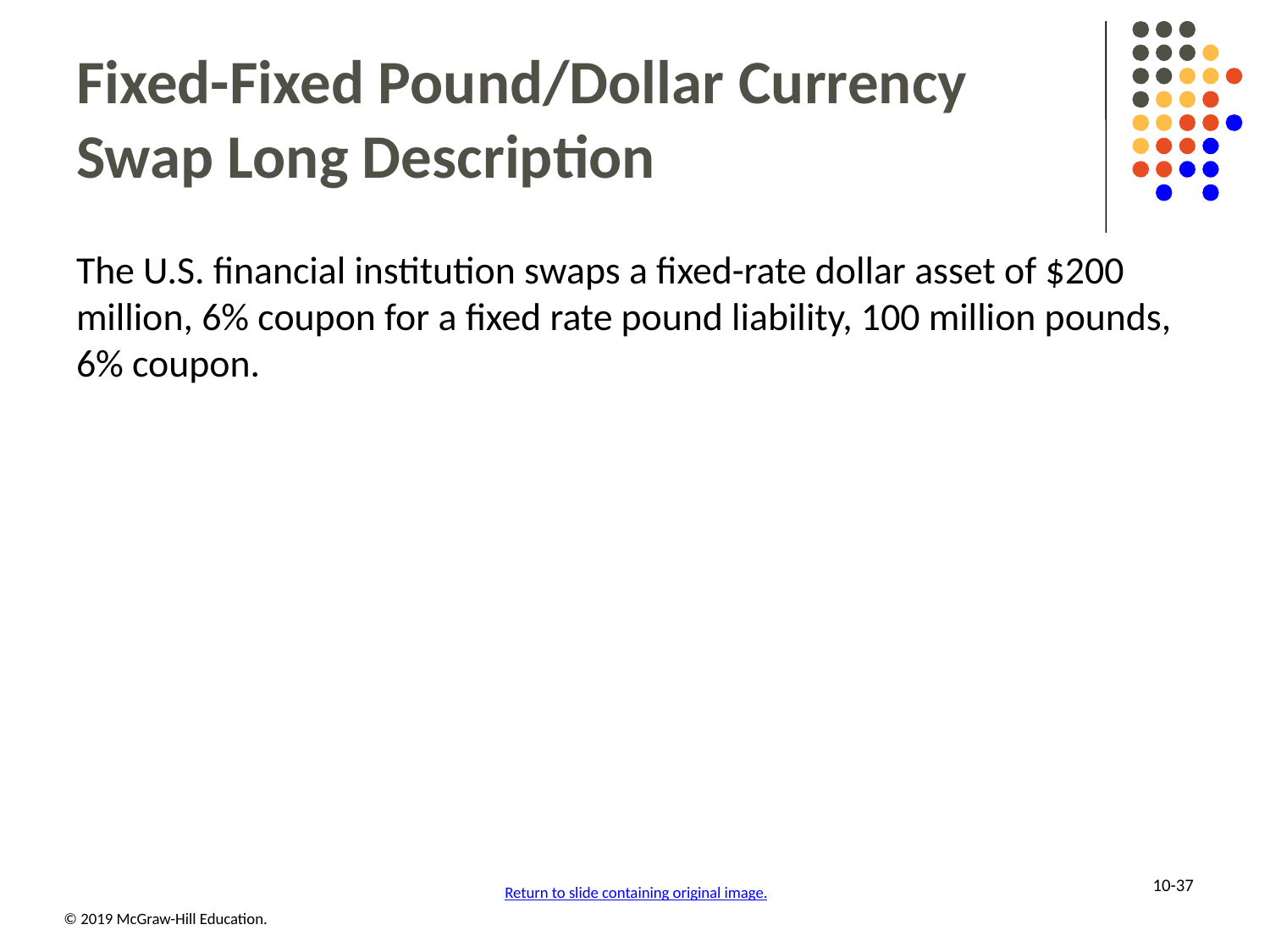

# Fixed-Fixed Pound/Dollar Currency Swap Long Description
The U.S. financial institution swaps a fixed-rate dollar asset of $200 million, 6% coupon for a fixed rate pound liability, 100 million pounds, 6% coupon.
10-37
Return to slide containing original image.